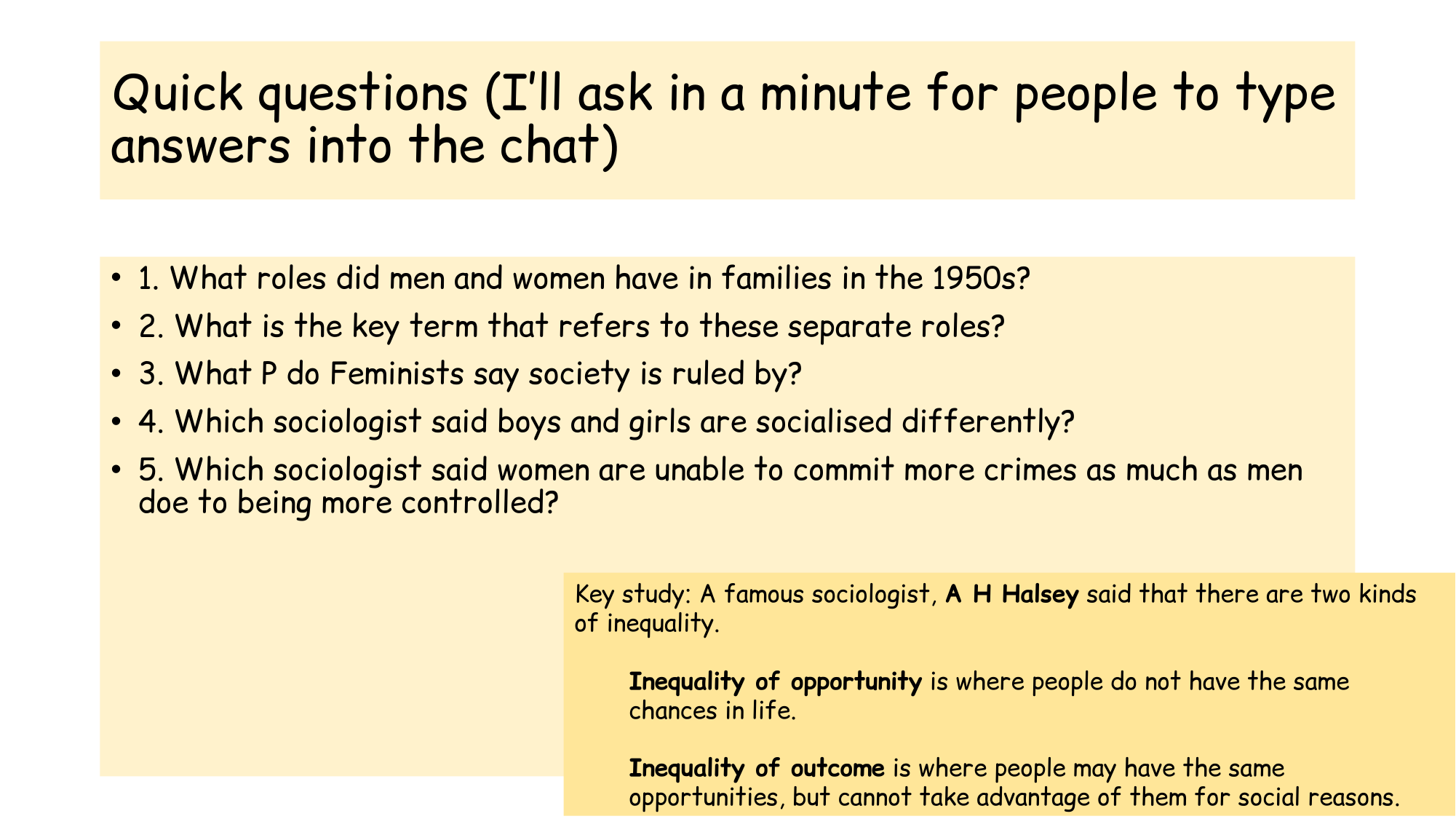

# Quick questions (I’ll ask in a minute for people to type answers into the chat)
1. What roles did men and women have in families in the 1950s?
2. What is the key term that refers to these separate roles?
3. What P do Feminists say society is ruled by?
4. Which sociologist said boys and girls are socialised differently?
5. Which sociologist said women are unable to commit more crimes as much as men doe to being more controlled?

Key study: A famous sociologist, A H Halsey said that there are two kinds of inequality.

Inequality of opportunity is where people do not have the same chances in life.

Inequality of outcome is where people may have the same opportunities, but cannot take advantage of them for social reasons.